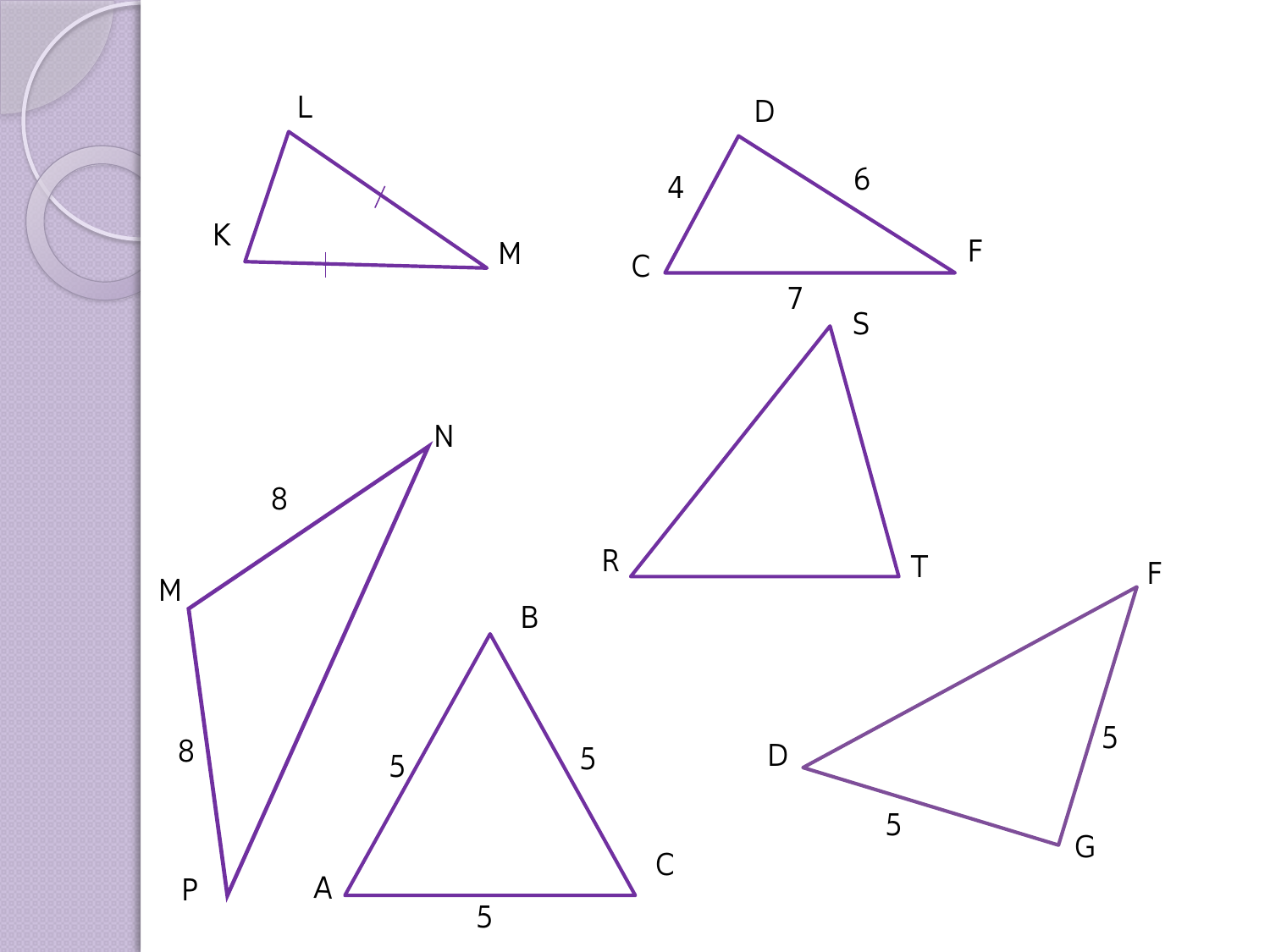

L
D

6
4
K
F
M
C
7
S

N
8
R
T

F
M

B

5
8
D
5
5
5
G
C
A
P
5